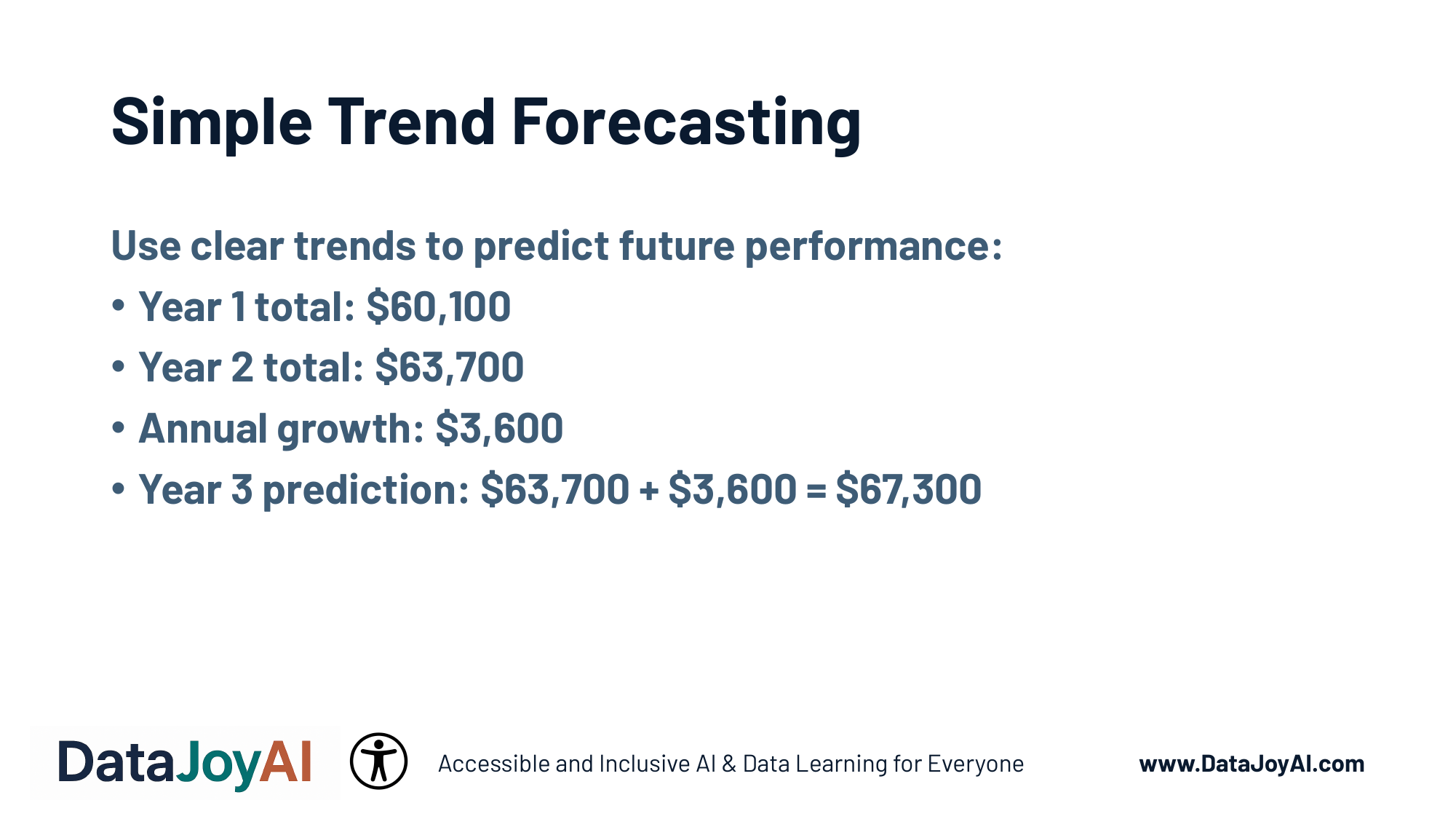

# Simple Trend Forecasting
Use clear trends to predict future performance:
Year 1 total: $60,100
Year 2 total: $63,700
Annual growth: $3,600
Year 3 prediction: $63,700 + $3,600 = $67,300